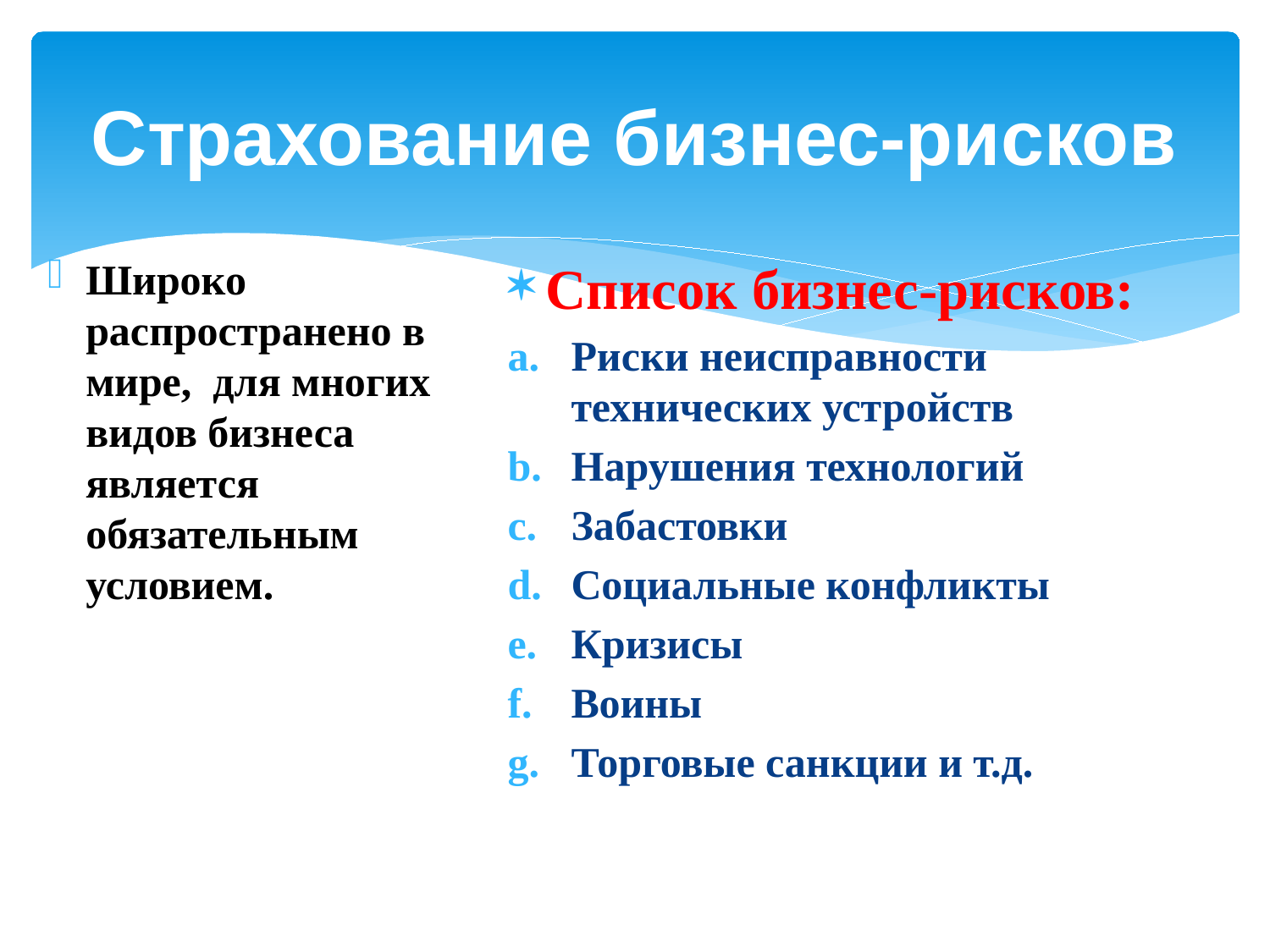

# Страхование бизнес-рисков
Широко распространено в мире,  для многих видов бизнеса является обязательным условием.
Список бизнес-рисков:
Риски неисправности технических устройств
Нарушения технологий
Забастовки
Социальные конфликты
Кризисы
Воины
Торговые санкции и т.д.